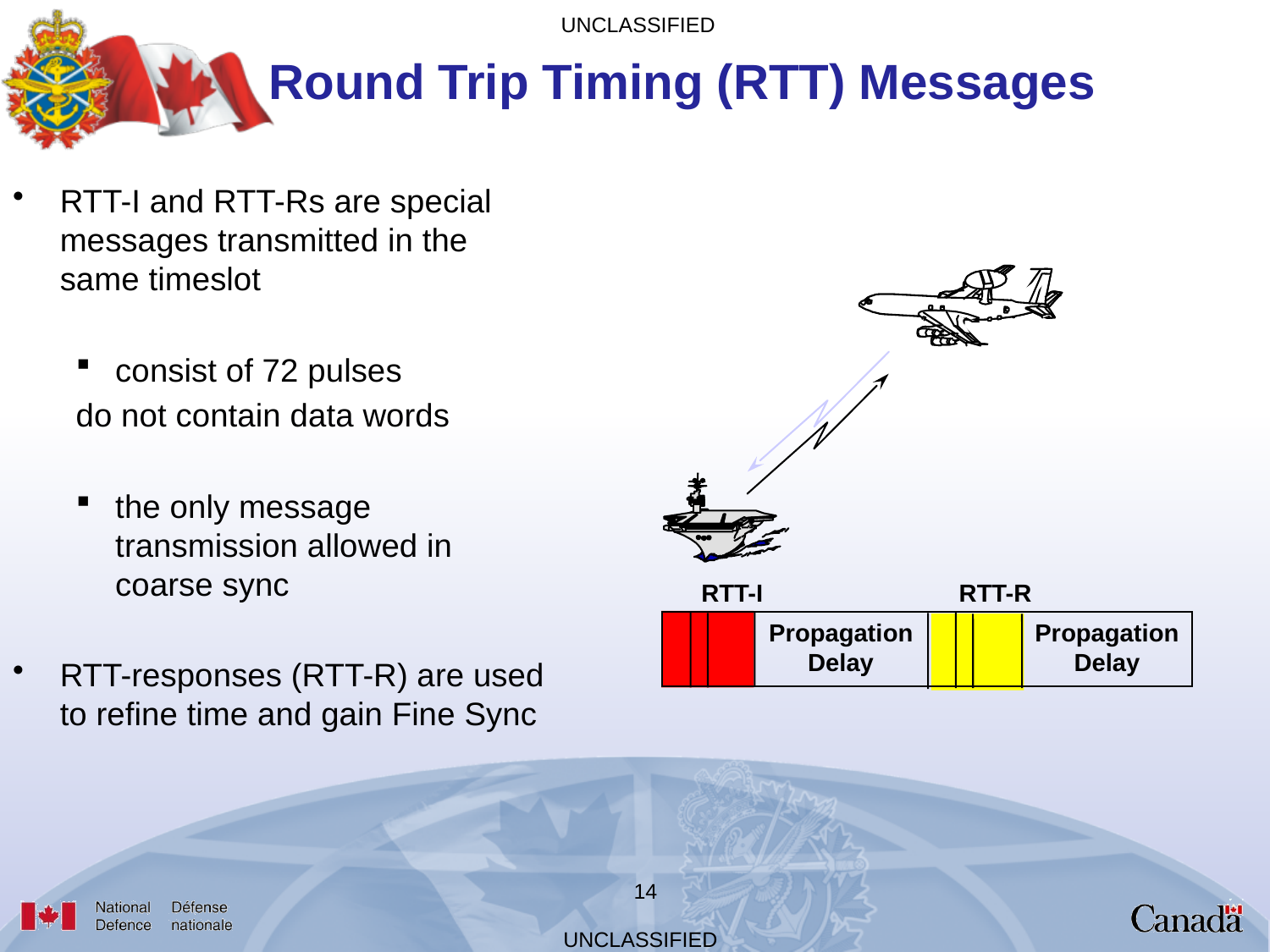

Round Trip Timing (RTT) Messages
RTT-I and RTT-Rs are special messages transmitted in the same timeslot

consist of 72 pulses
do not contain data words

the only message transmission allowed in coarse sync

RTT-responses (RTT-R) are used to refine time and gain Fine Sync

RTT-I
RTT-R
Propagation
Delay
Propagation
Delay